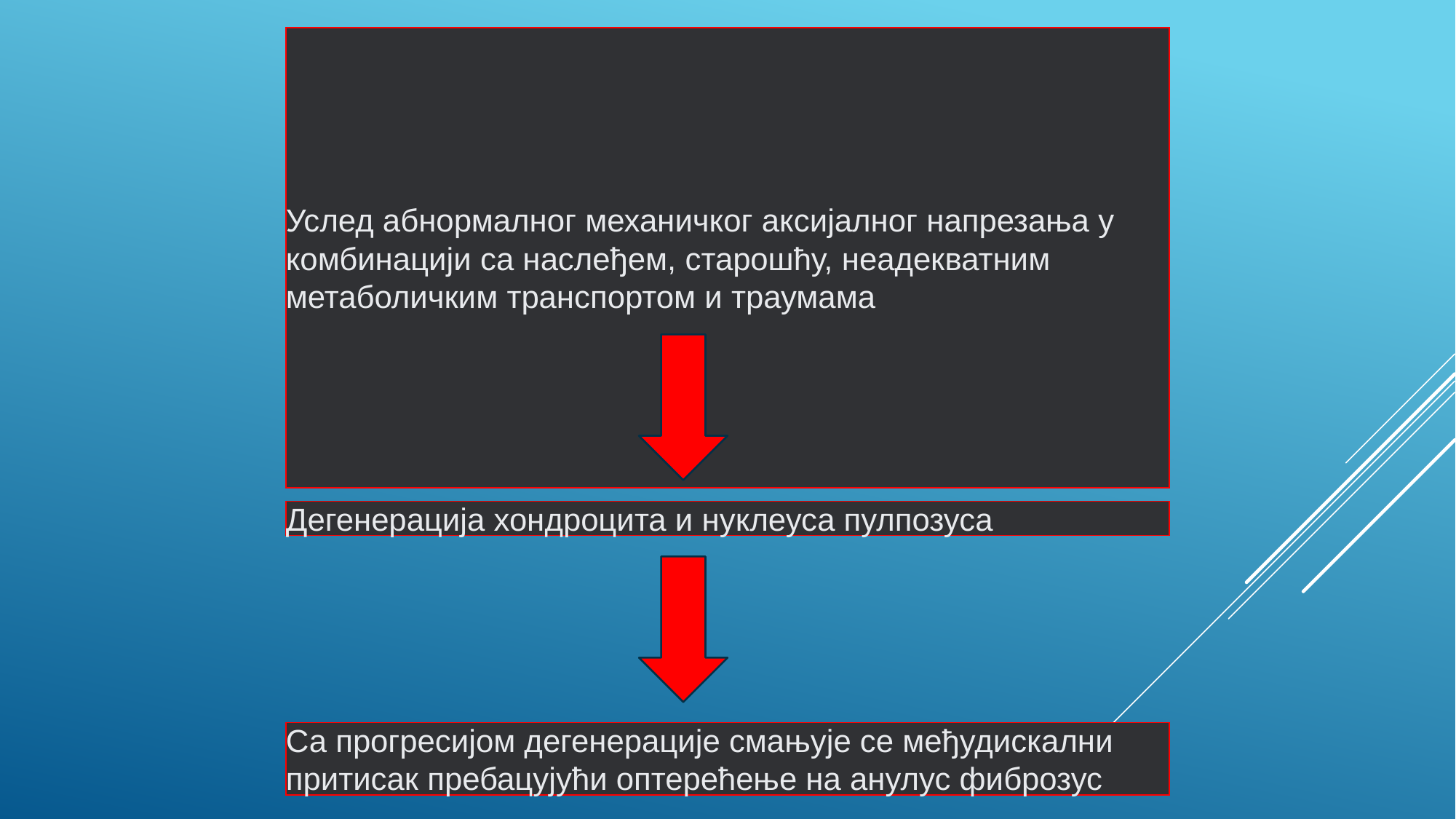

Услед абнормалног механичког аксијалног напрезања у комбинацији са наслеђем, старошћу, неадекватним метаболичким транспортом и траумама

Дегенерација хондроцита и нуклеуса пулпозуса

Са прогресијом дегенерације смањује се међудискални притисак пребацујући оптерећење на анулус фиброзус